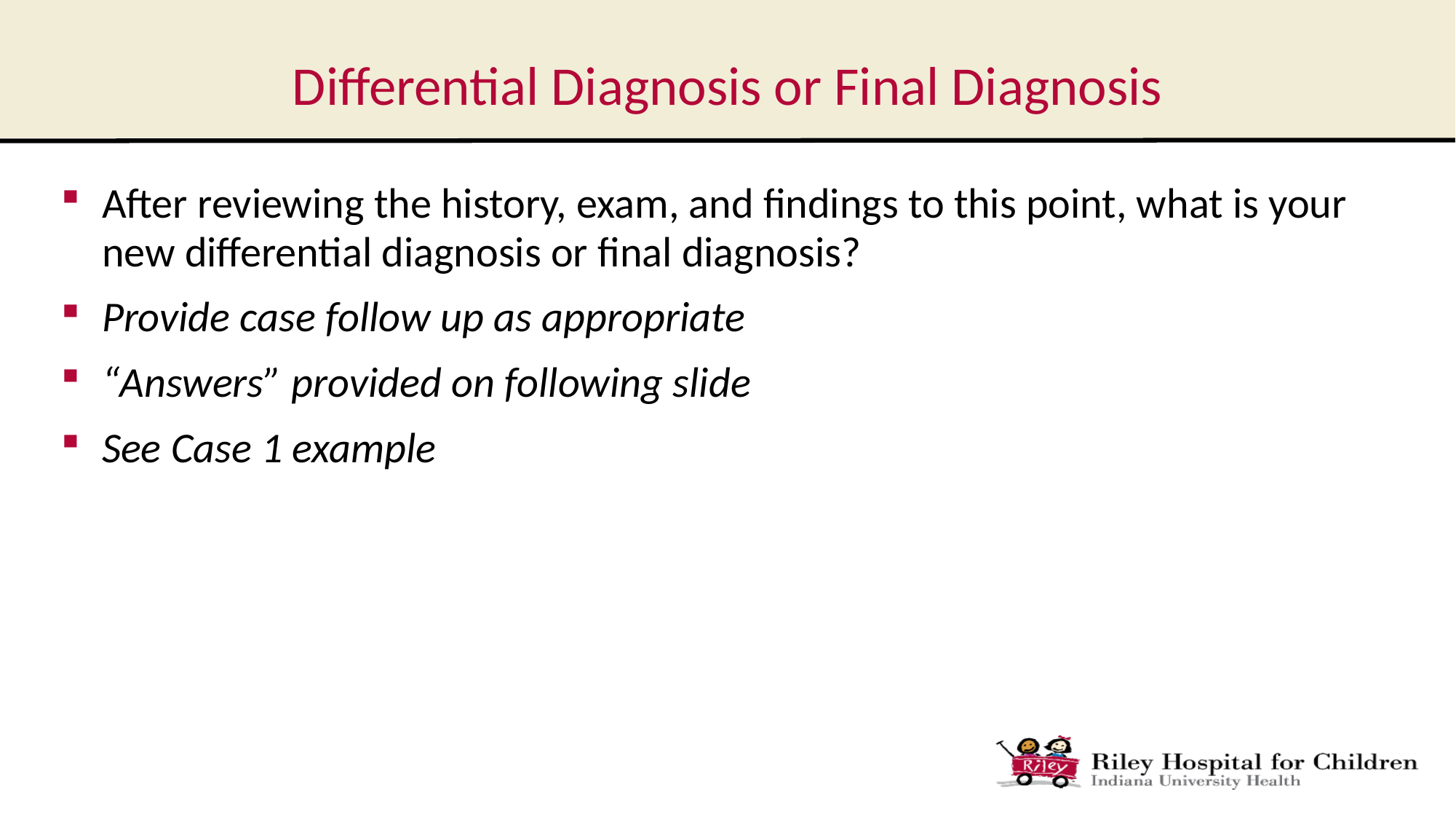

# Differential Diagnosis or Final Diagnosis
After reviewing the history, exam, and findings to this point, what is your new differential diagnosis or final diagnosis?
Provide case follow up as appropriate
“Answers” provided on following slide
See Case 1 example